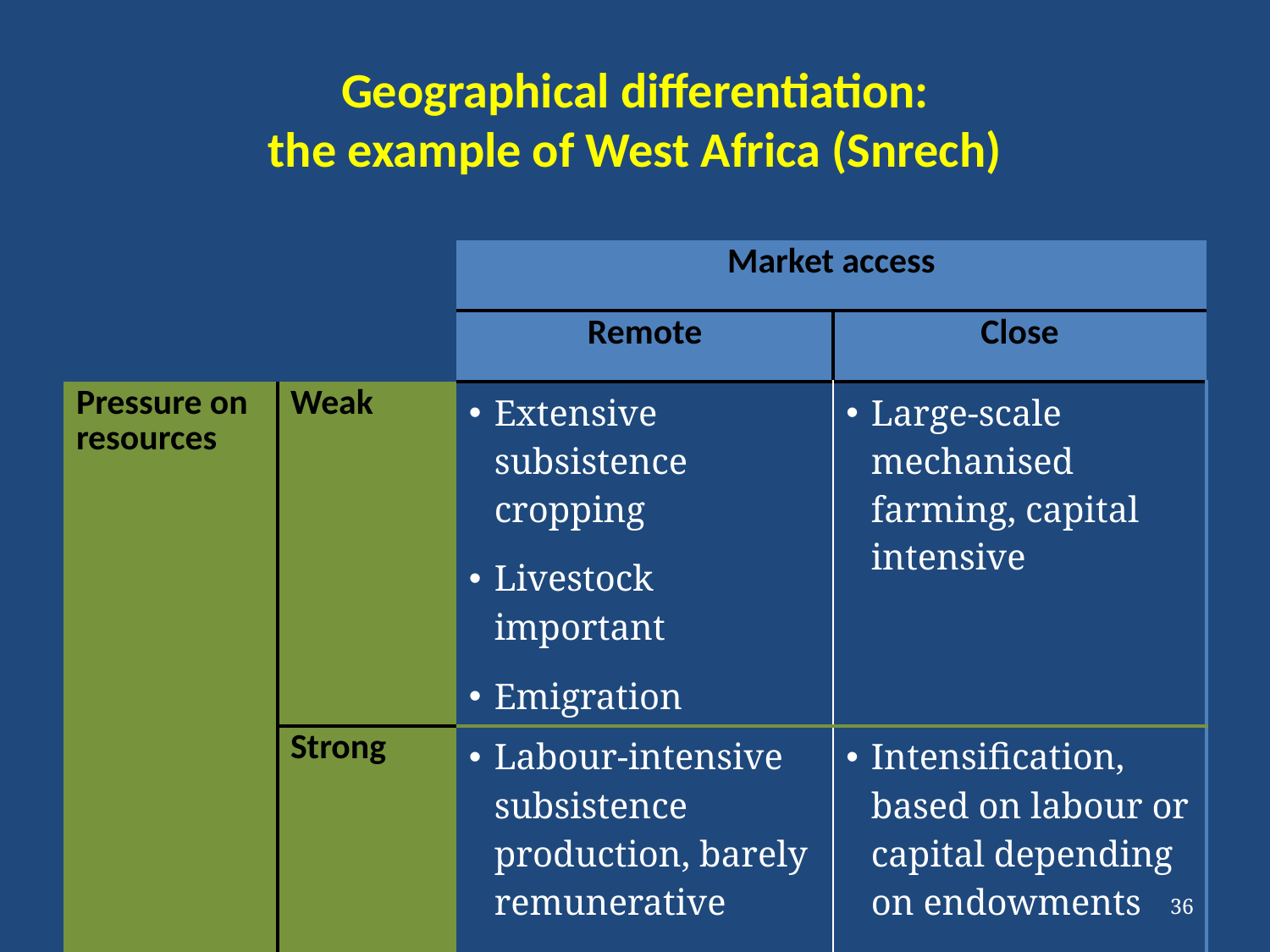

# Geographical differentiation: the example of West Africa (Snrech)
|  |  | Market access |  |
| --- | --- | --- | --- |
|  |  | Remote | Close |
| Pressure on resources | Weak | Extensive subsistence cropping Livestock important Emigration | Large-scale mechanised farming, capital intensive |
|  | Strong | Labour-intensive subsistence production, barely remunerative Strong emigration | Intensification, based on labour or capital depending on endowments |
36